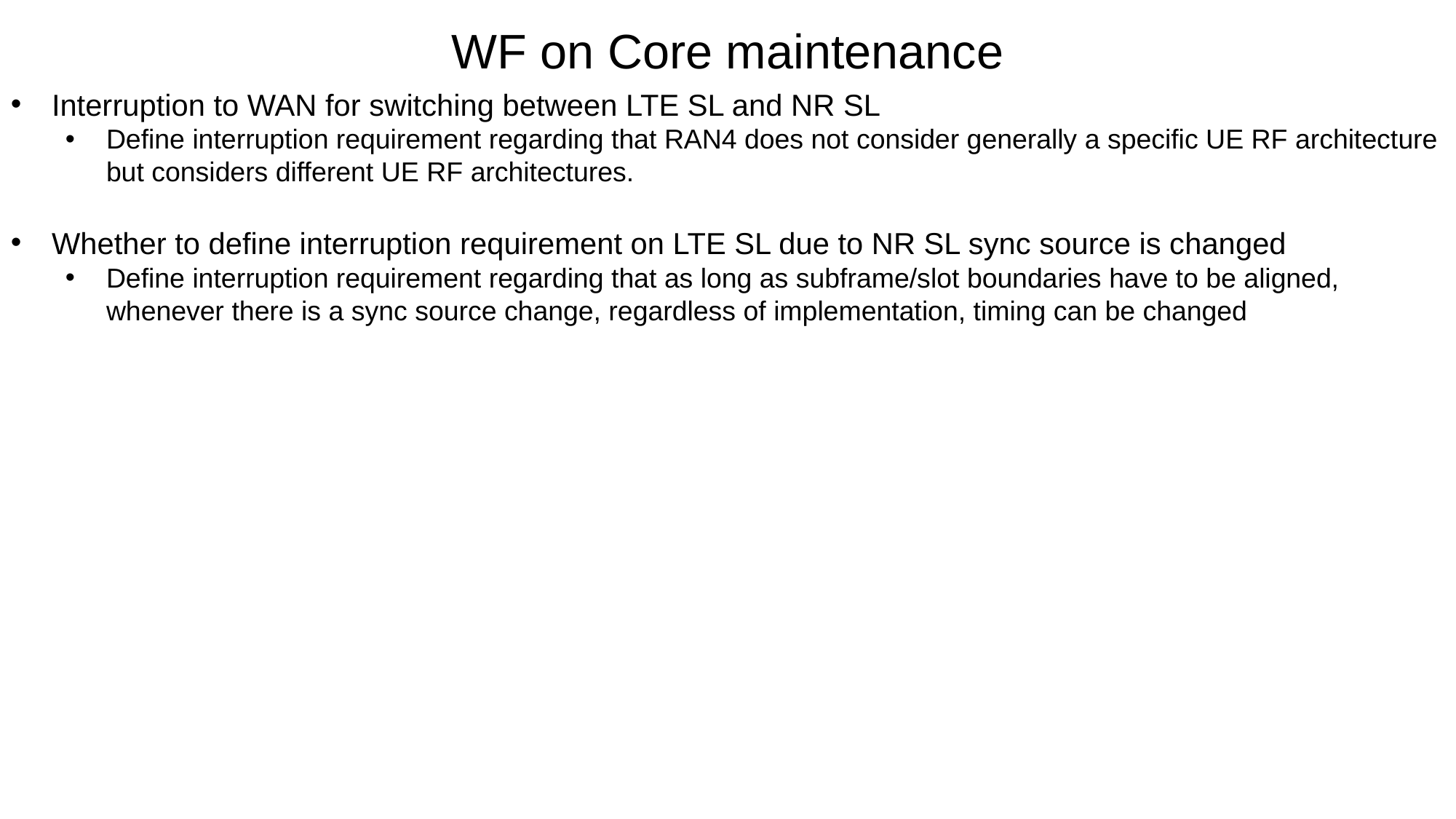

WF on Core maintenance
Interruption to WAN for switching between LTE SL and NR SL
Define interruption requirement regarding that RAN4 does not consider generally a specific UE RF architecture but considers different UE RF architectures.

Whether to define interruption requirement on LTE SL due to NR SL sync source is changed
Define interruption requirement regarding that as long as subframe/slot boundaries have to be aligned, whenever there is a sync source change, regardless of implementation, timing can be changed